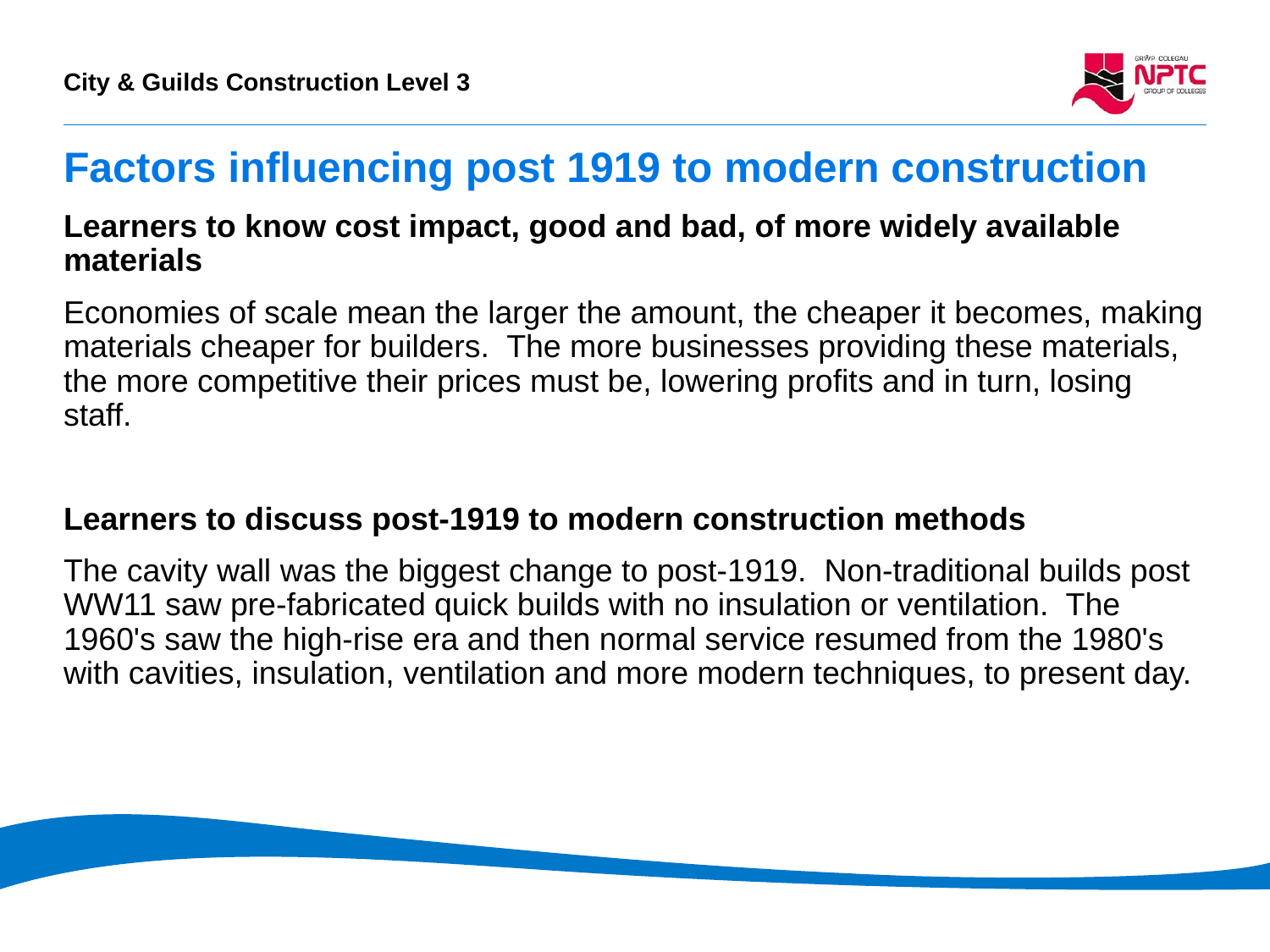

# Factors influencing post 1919 to modern construction
Learners to know cost impact, good and bad, of more widely available materials
Economies of scale mean the larger the amount, the cheaper it becomes, making materials cheaper for builders.  The more businesses providing these materials, the more competitive their prices must be, lowering profits and in turn, losing staff.

Learners to discuss post-1919 to modern construction methods
The cavity wall was the biggest change to post-1919.  Non-traditional builds post WW11 saw pre-fabricated quick builds with no insulation or ventilation.  The 1960's saw the high-rise era and then normal service resumed from the 1980's with cavities, insulation, ventilation and more modern techniques, to present day.